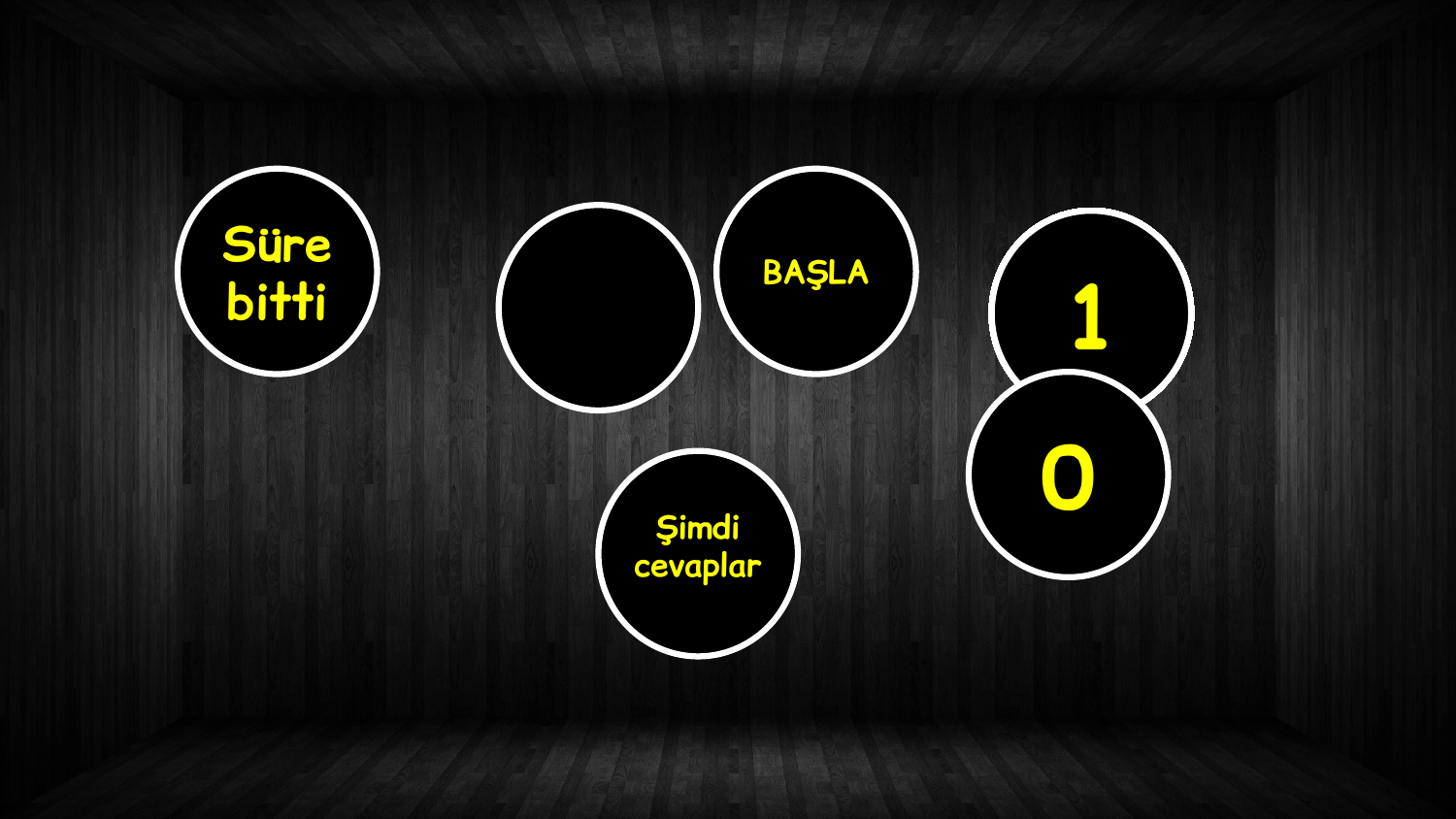

Süre bitti
BAŞLA

?
0
60
59
58
57
56
55
54
53
52
51
50
49
48
47
46
45
44
43
42
41
40
39
38
37
36
35
34
33
32
31
30
29
28
27
26
25
24
23
22
21
20
19
18
17
16
15
14
13
12
11
10
9
8
7
6
5
4
3
2
1
0
Şimdi cevaplar